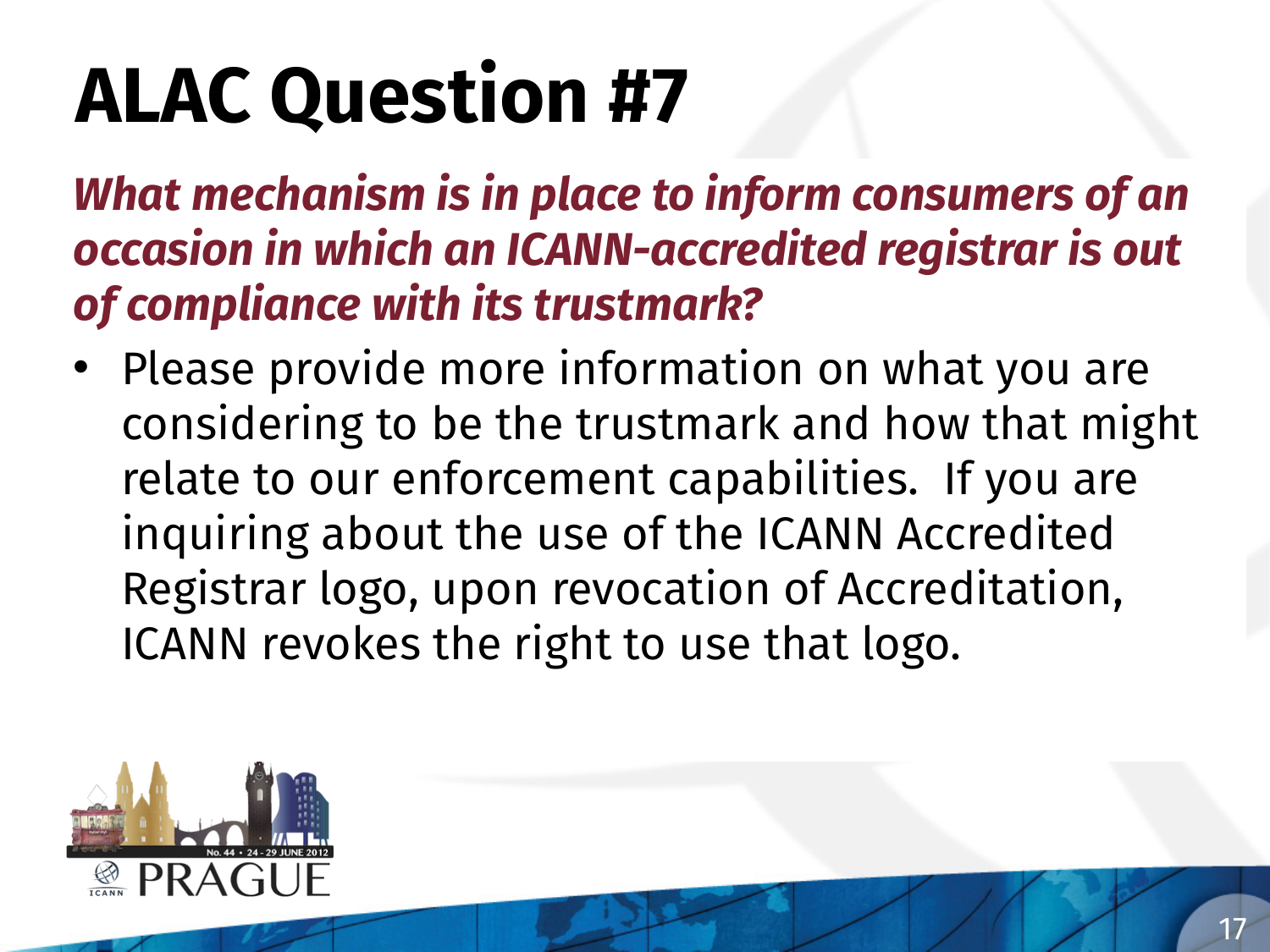

# ALAC Question #7
What mechanism is in place to inform consumers of an occasion in which an ICANN-accredited registrar is out of compliance with its trustmark?
Please provide more information on what you are considering to be the trustmark and how that might relate to our enforcement capabilities.  If you are inquiring about the use of the ICANN Accredited Registrar logo, upon revocation of Accreditation, ICANN revokes the right to use that logo.

17